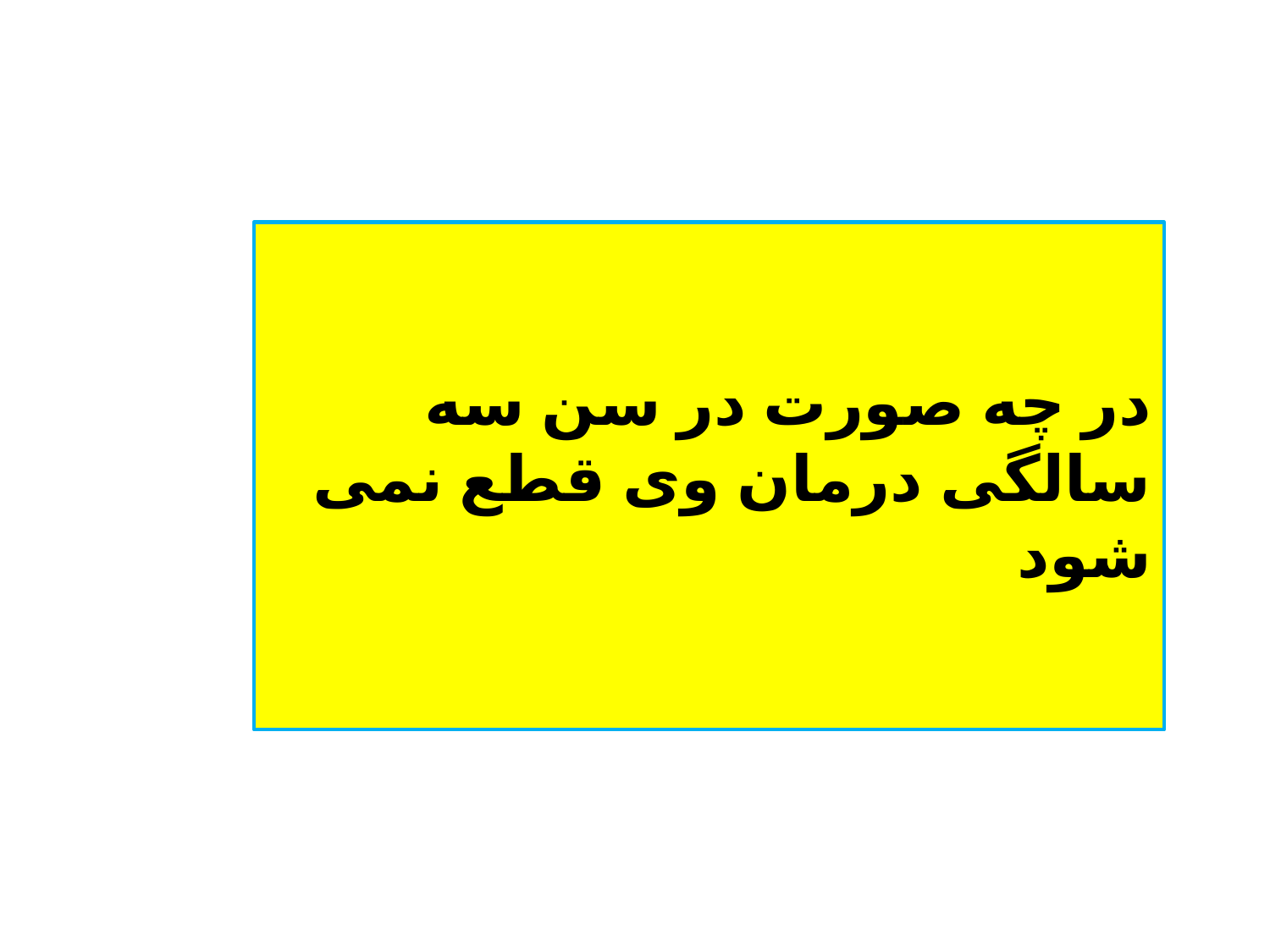

#

در چه صورت در سن سه سالگی درمان وی قطع نمی شود